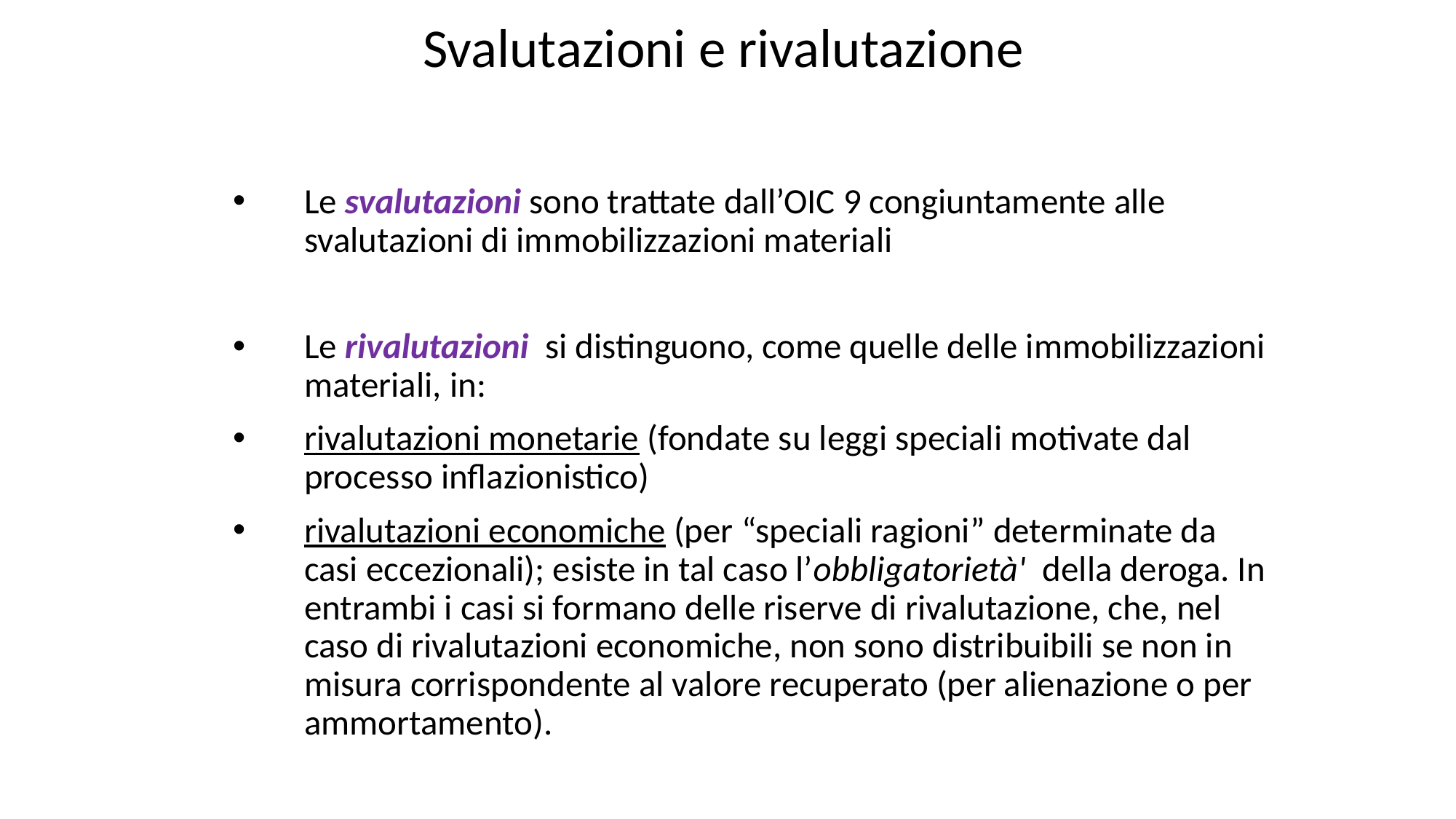

# Svalutazioni e rivalutazione
Le svalutazioni sono trattate dall’OIC 9 congiuntamente alle svalutazioni di immobilizzazioni materiali

Le rivalutazioni  si distinguono, come quelle delle immobilizzazioni materiali, in:
rivalutazioni monetarie (fondate su leggi speciali motivate dal processo inflazionistico)
rivalutazioni economiche (per “speciali ragioni” determinate da casi eccezionali); esiste in tal caso l’obbligatorietà'  della deroga. In entrambi i casi si formano delle riserve di rivalutazione, che, nel caso di rivalutazioni economiche, non sono distribuibili se non in misura corrispondente al valore recuperato (per alienazione o per ammortamento).